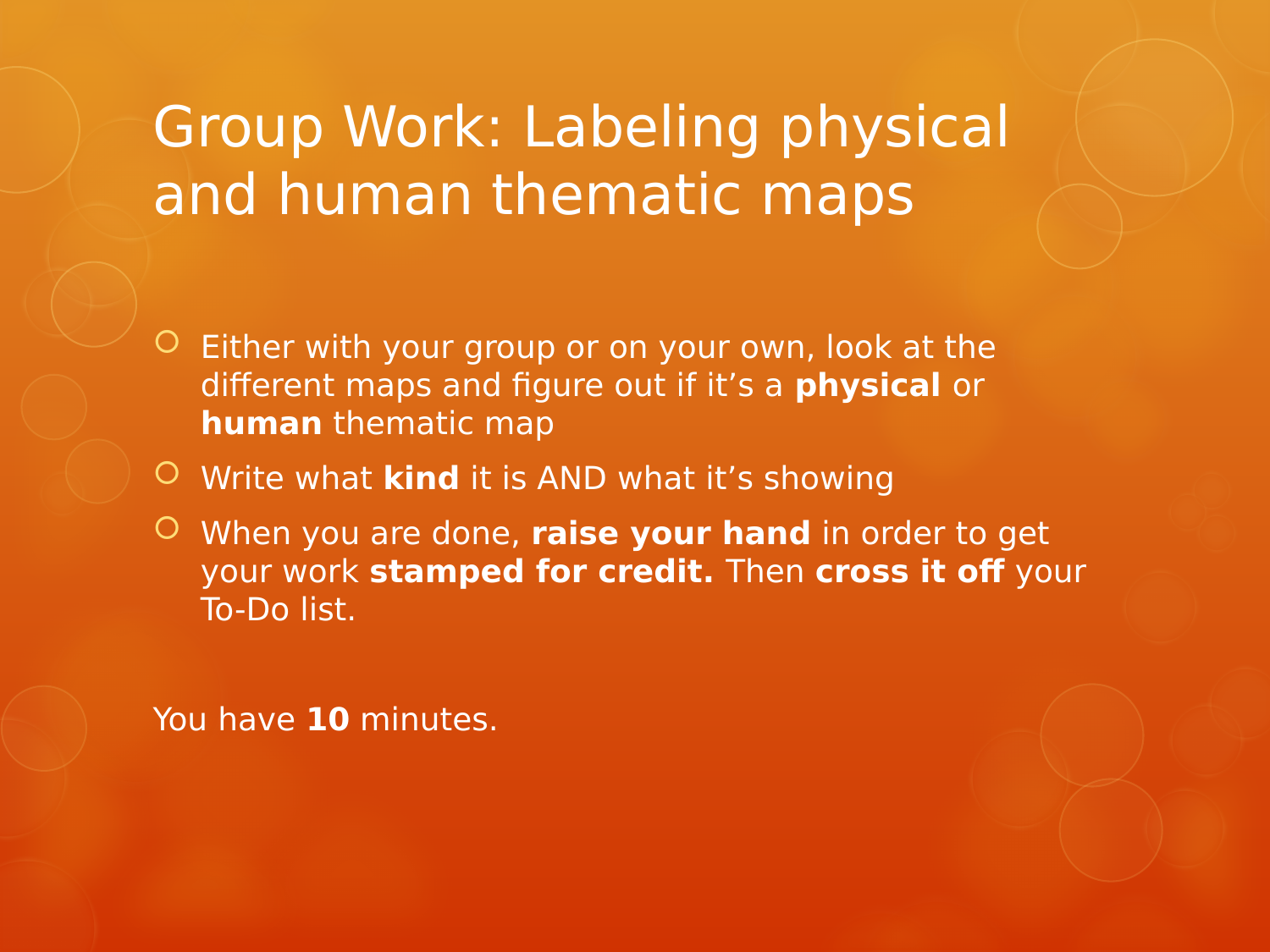

# Group Work: Labeling physical and human thematic maps
Either with your group or on your own, look at the different maps and figure out if it’s a physical or human thematic map
Write what kind it is AND what it’s showing
When you are done, raise your hand in order to get your work stamped for credit. Then cross it off your To-Do list.

You have 10 minutes.